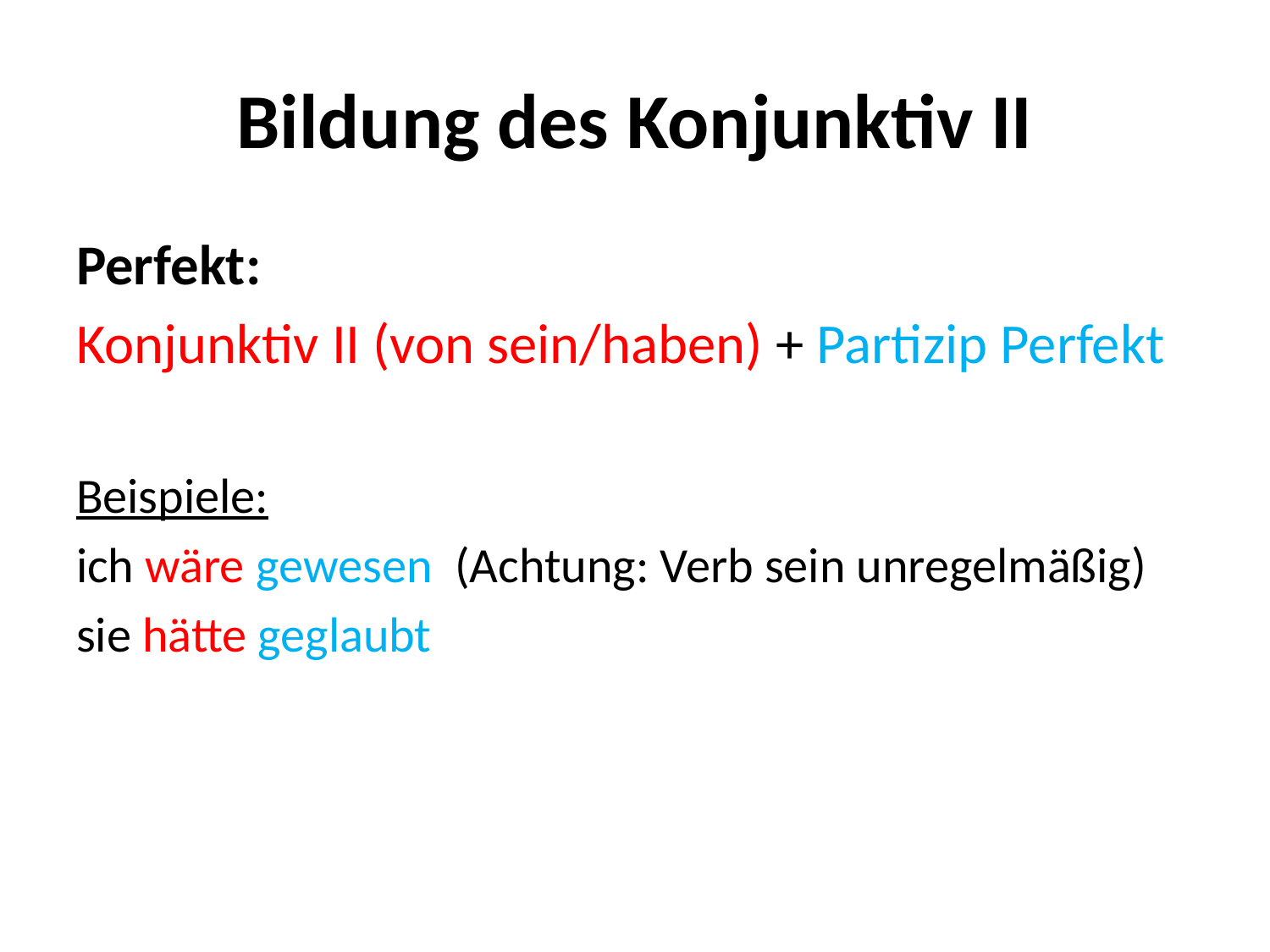

# Bildung des Konjunktiv II
Perfekt:
Konjunktiv II (von sein/haben) + Partizip Perfekt

Beispiele:
ich wäre gewesen  (Achtung: Verb sein unregelmäßig)
sie hätte geglaubt